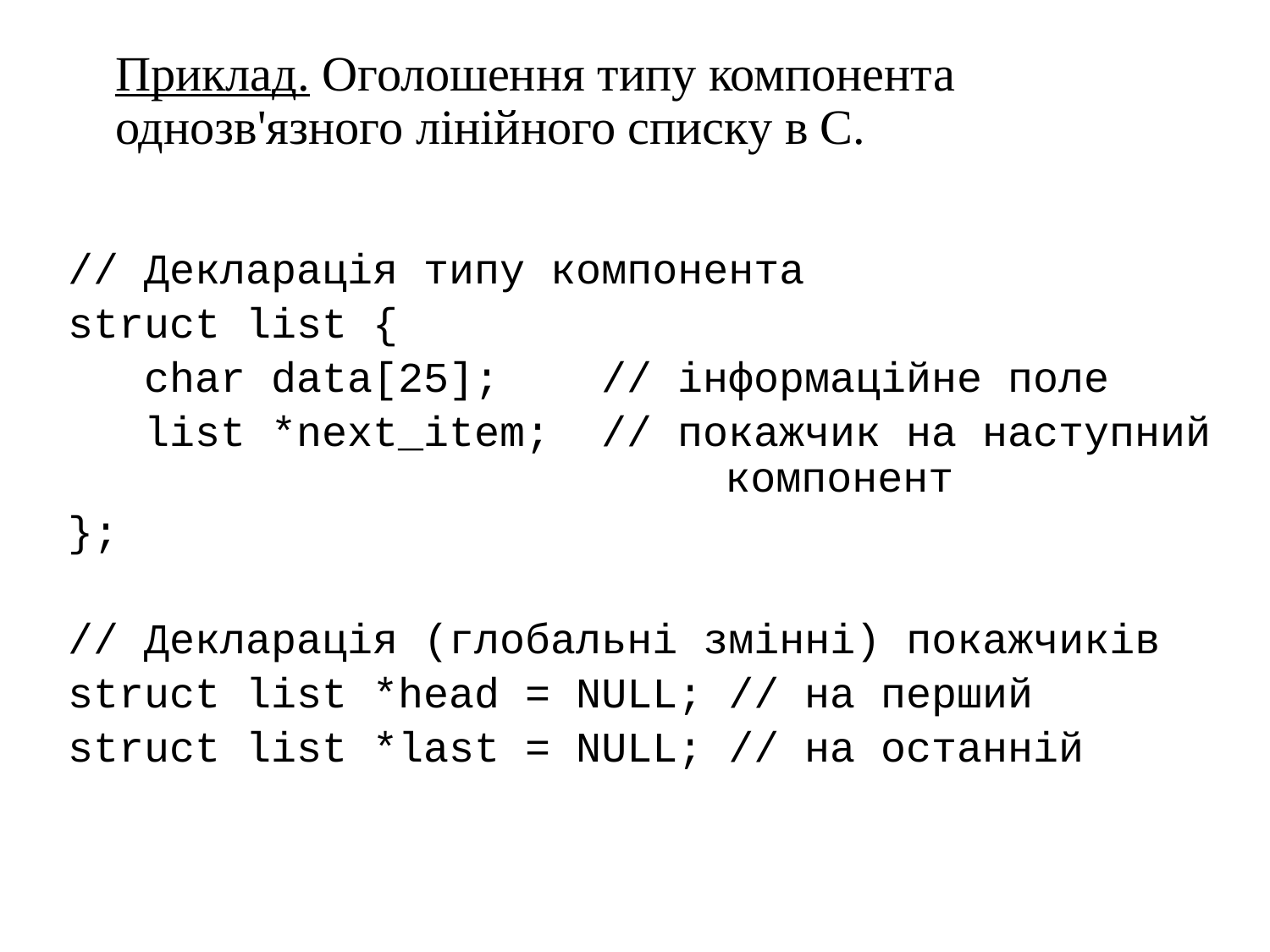

Приклад. Оголошення типу компонента однозв'язного лінійного списку в С.

// Декларація типу компонента
struct list {
   char data[25];    // інформаційне поле
   list *next_item;  // покажчик на наступний 				    компонент
};

// Декларація (глобальні змінні) покажчиків
struct list *head = NULL; // на перший
struct list *last = NULL; // на останній